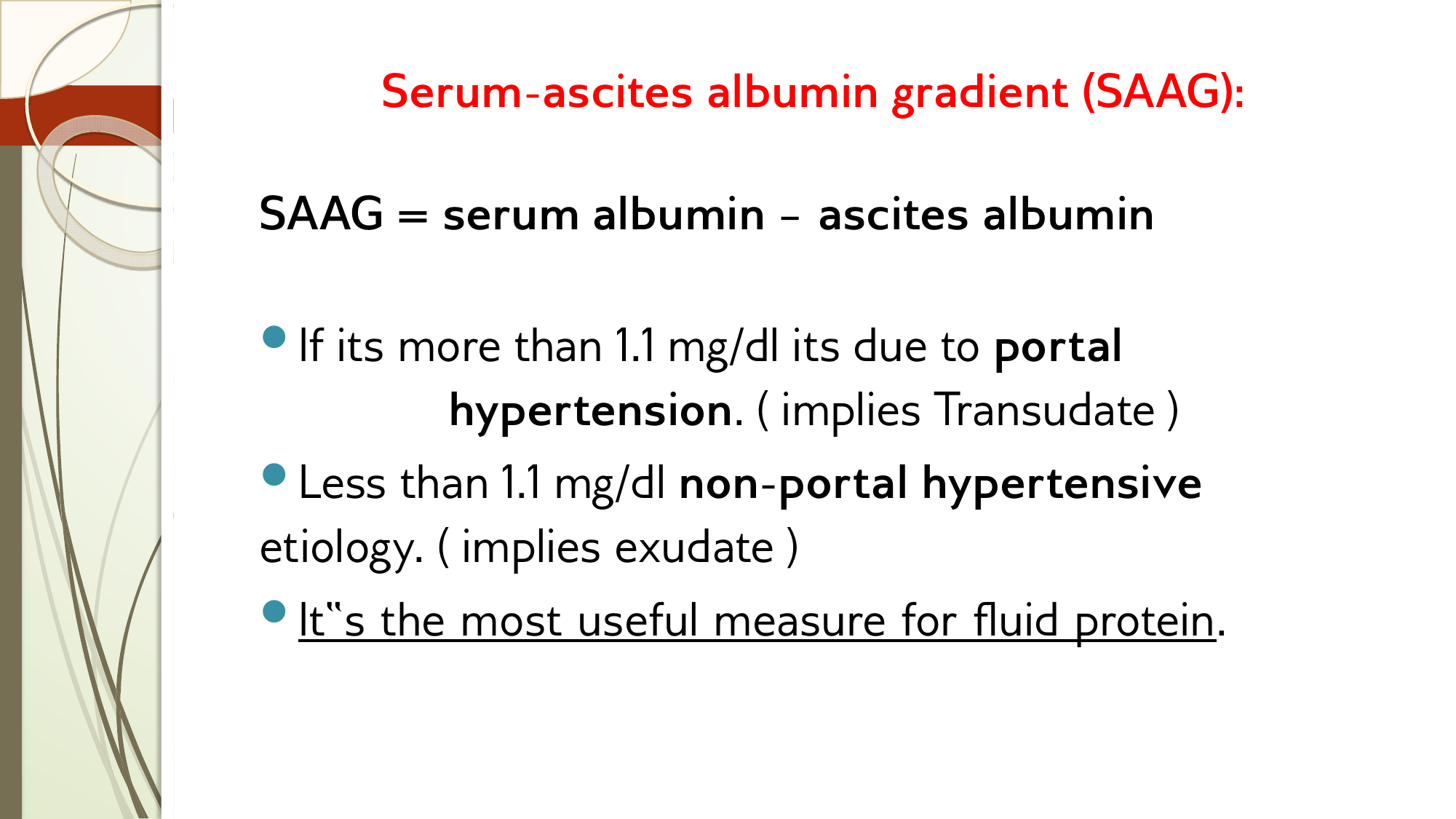

Serum-ascites albumin gradient (SAAG):
SAAG = serum albumin – ascites albumin
If its more than 1.1 mg/dl its due to portal
hypertension. ( implies Transudate )
Less than 1.1 mg/dl non-portal hypertensive etiology. ( implies exudate )
It‟s the most useful measure for fluid protein.